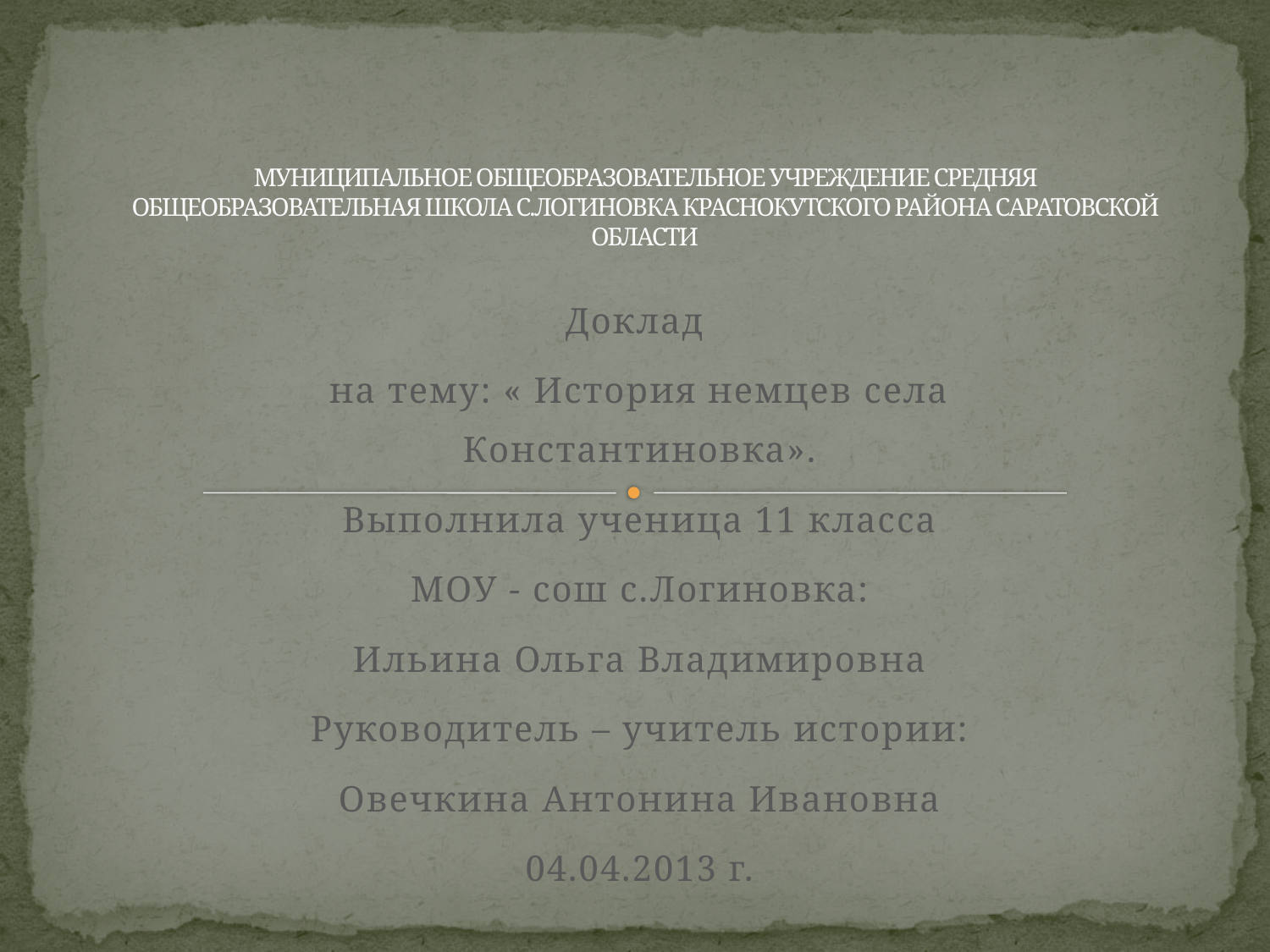

# МУНИЦИПАЛЬНОЕ ОБЩЕОБРАЗОВАТЕЛЬНОЕ УЧРЕЖДЕНИЕ СРЕДНЯЯ ОБЩЕОБРАЗОВАТЕЛЬНАЯ ШКОЛА С.ЛОГИНОВКА КРАСНОКУТСКОГО РАЙОНА САРАТОВСКОЙ ОБЛАСТИ
Доклад
на тему: « История немцев села Константиновка».
Выполнила ученица 11 класса
 МОУ - сош с.Логиновка:
Ильина Ольга Владимировна
Руководитель – учитель истории:
Овечкина Антонина Ивановна
04.04.2013 г.